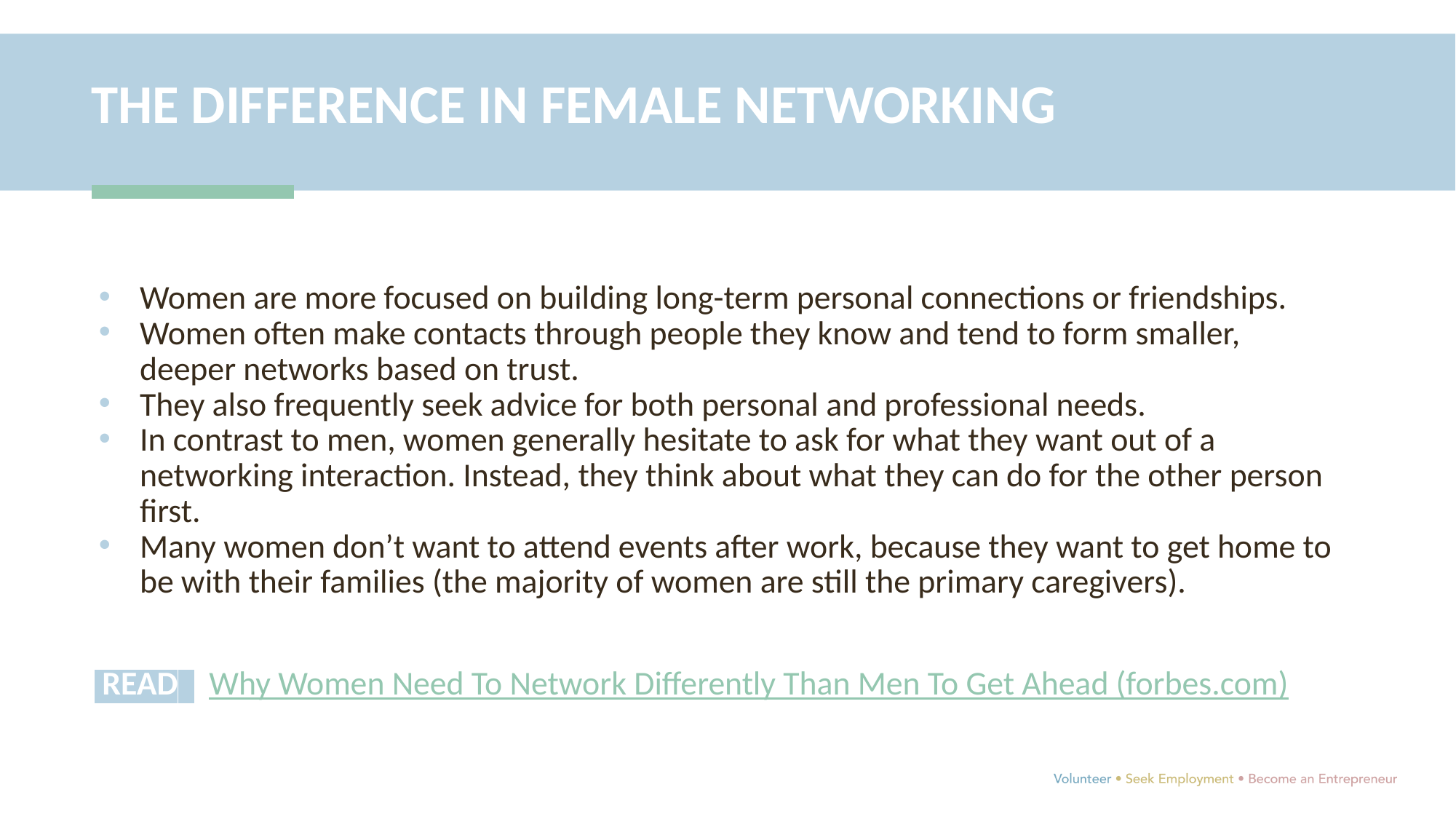

THE DIFFERENCE IN FEMALE NETWORKING

Women are more focused on building long-term personal connections or friendships.
Women often make contacts through people they know and tend to form smaller, deeper networks based on trust.
They also frequently seek advice for both personal and professional needs.
In contrast to men, women generally hesitate to ask for what they want out of a networking interaction. Instead, they think about what they can do for the other person first.
Many women don’t want to attend events after work, because they want to get home to be with their families (the majority of women are still the primary caregivers).

 READ.   Why Women Need To Network Differently Than Men To Get Ahead (forbes.com)

​